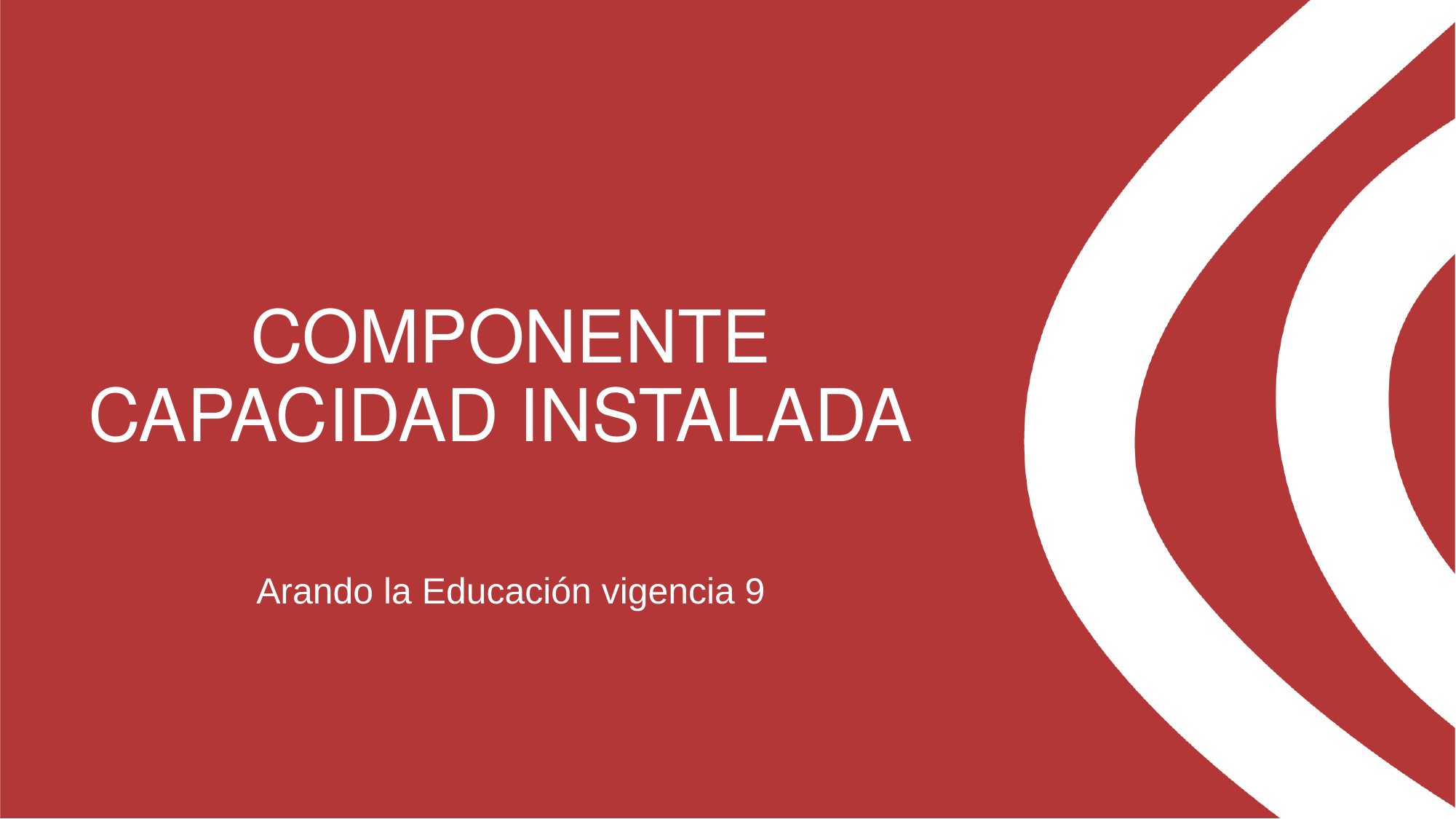

# COMPONENTE CAPACIDAD INSTALADA
Arando la Educación vigencia 9